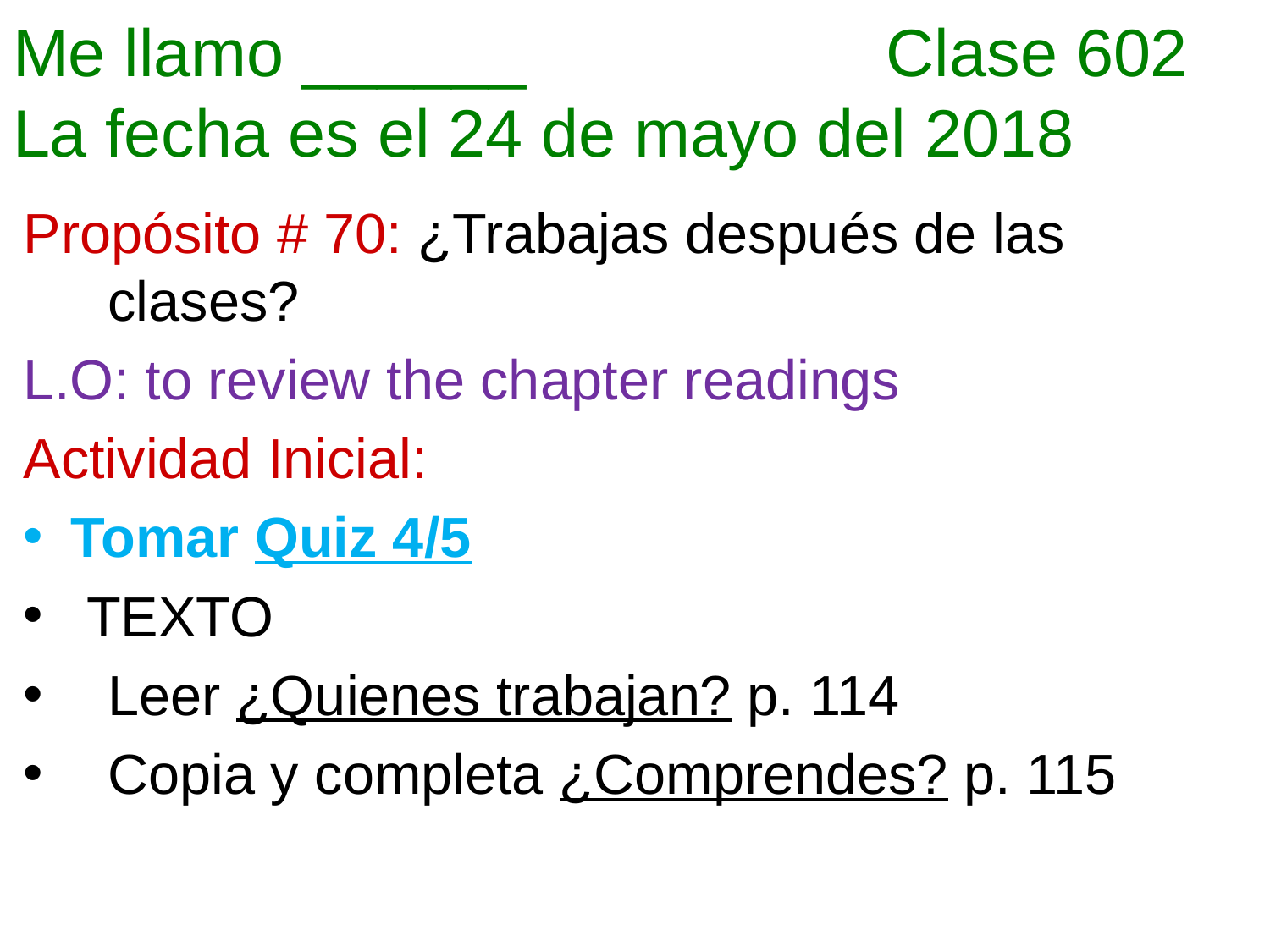

# Me llamo ______		      Clase 602 La fecha es el 24 de mayo del 2018
Propósito # 70: ¿Trabajas después de las clases?
L.O: to review the chapter readings
Actividad Inicial:
Tomar Quiz 4/5
 TEXTO
Leer ¿Quienes trabajan? p. 114
Copia y completa ¿Comprendes? p. 115